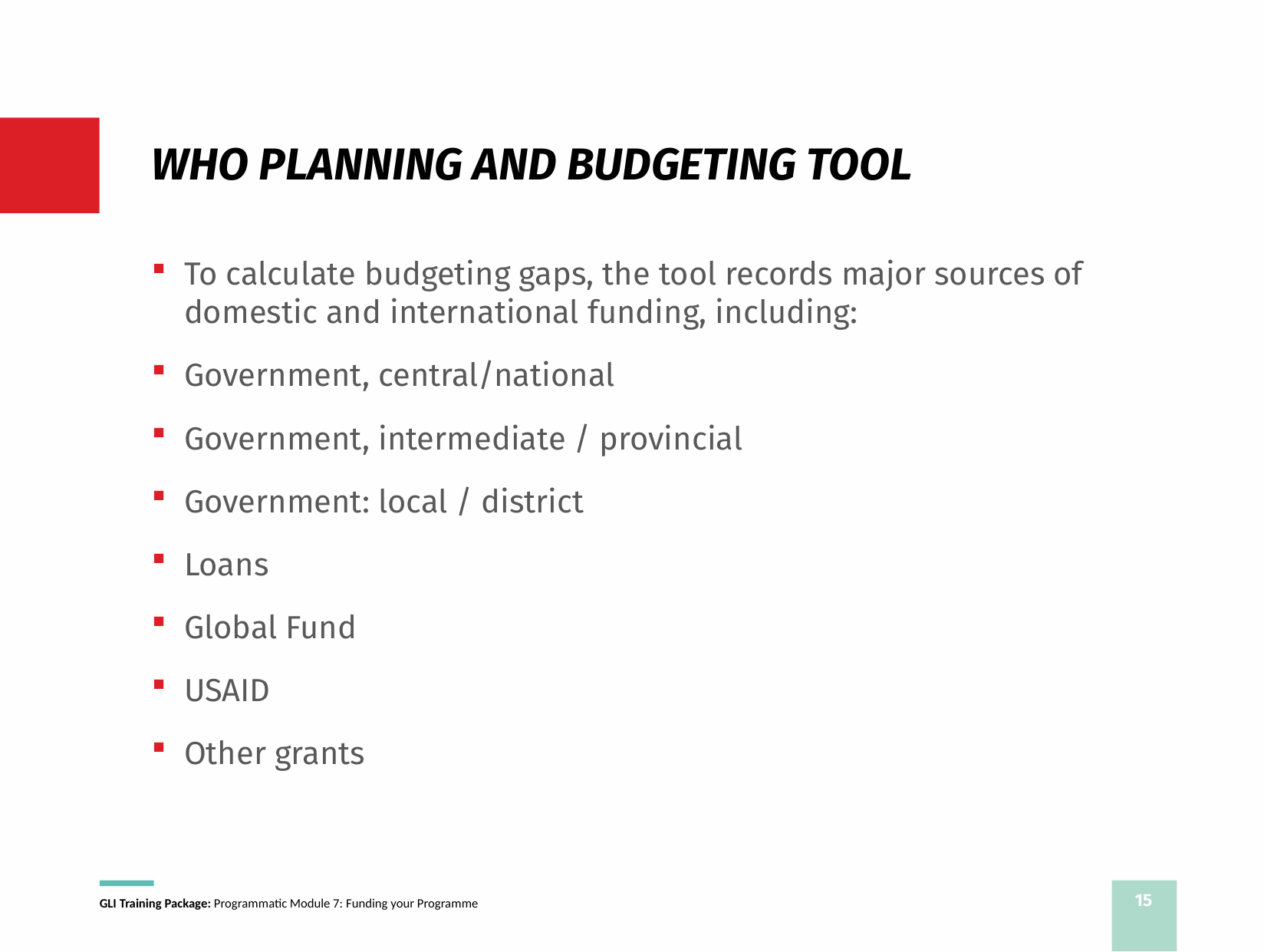

# WHO PLANNING AND BUDGETING TOOL
To calculate budgeting gaps, the tool records major sources of domestic and international funding, including:
Government, central/national
Government, intermediate / provincial
Government: local / district
Loans
Global Fund
USAID
Other grants